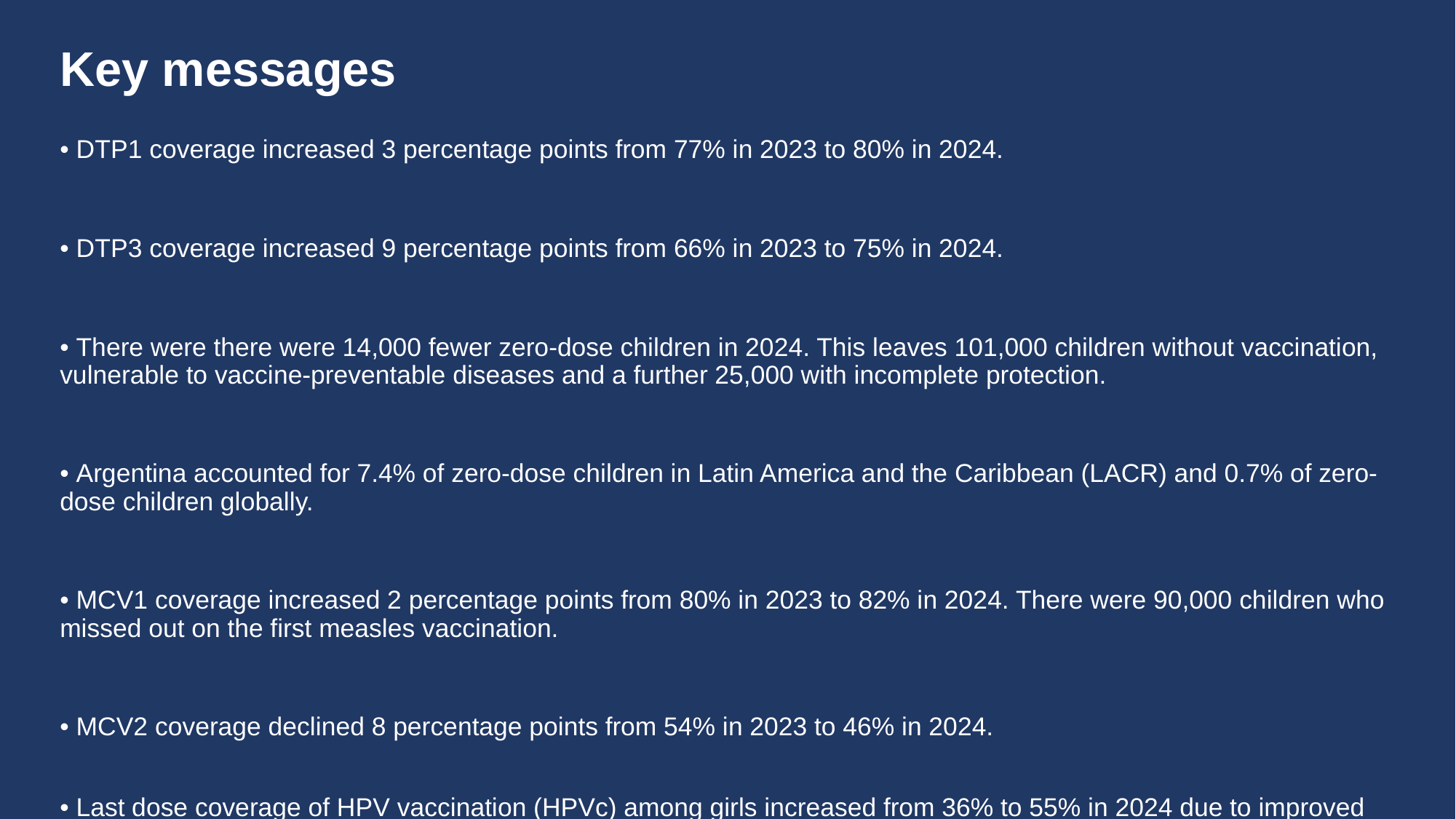

# Key messages
• DTP1 coverage increased 3 percentage points from 77% in 2023 to 80% in 2024.

• DTP3 coverage increased 9 percentage points from 66% in 2023 to 75% in 2024.

• There were there were 14,000 fewer zero-dose children in 2024. This leaves 101,000 children without vaccination, vulnerable to vaccine-preventable diseases and a further 25,000 with incomplete protection.

• Argentina accounted for 7.4% of zero-dose children in Latin America and the Caribbean (LACR) and 0.7% of zero-dose children globally.

• MCV1 coverage increased 2 percentage points from 80% in 2023 to 82% in 2024. There were 90,000 children who missed out on the first measles vaccination.

• MCV2 coverage declined 8 percentage points from 54% in 2023 to 46% in 2024.

• Last dose coverage of HPV vaccination (HPVc) among girls increased from 36% to 55% in 2024 due to improved programme performance.